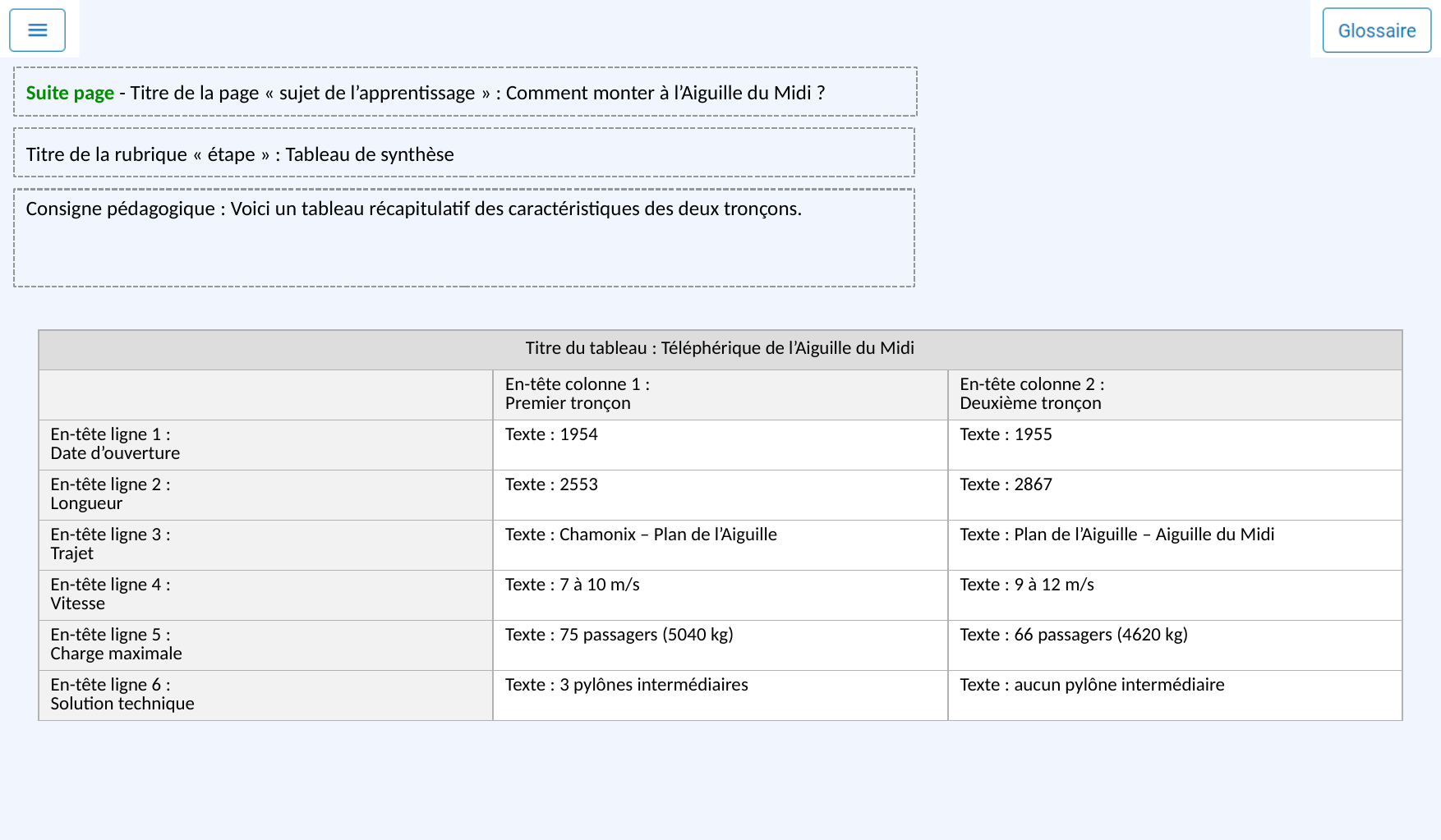

Suite page - Titre de la page « sujet de l’apprentissage » : Comment monter à l’Aiguille du Midi ?
Titre de la rubrique « étape » : Tableau de synthèse
Consigne pédagogique : Voici un tableau récapitulatif des caractéristiques des deux tronçons.
| Titre du tableau : Téléphérique de l’Aiguille du Midi |  |  |
| --- | --- | --- |
|  | En-tête colonne 1 : Premier tronçon | En-tête colonne 2 : Deuxième tronçon |
| En-tête ligne 1 : Date d’ouverture | Texte : 1954 | Texte : 1955 |
| En-tête ligne 2 : Longueur | Texte : 2553 | Texte : 2867 |
| En-tête ligne 3 : Trajet | Texte : Chamonix – Plan de l’Aiguille | Texte : Plan de l’Aiguille – Aiguille du Midi |
| En-tête ligne 4 : Vitesse | Texte : 7 à 10 m/s | Texte : 9 à 12 m/s |
| En-tête ligne 5 : Charge maximale | Texte : 75 passagers (5040 kg) | Texte : 66 passagers (4620 kg) |
| En-tête ligne 6 : Solution technique | Texte : 3 pylônes intermédiaires | Texte : aucun pylône intermédiaire |